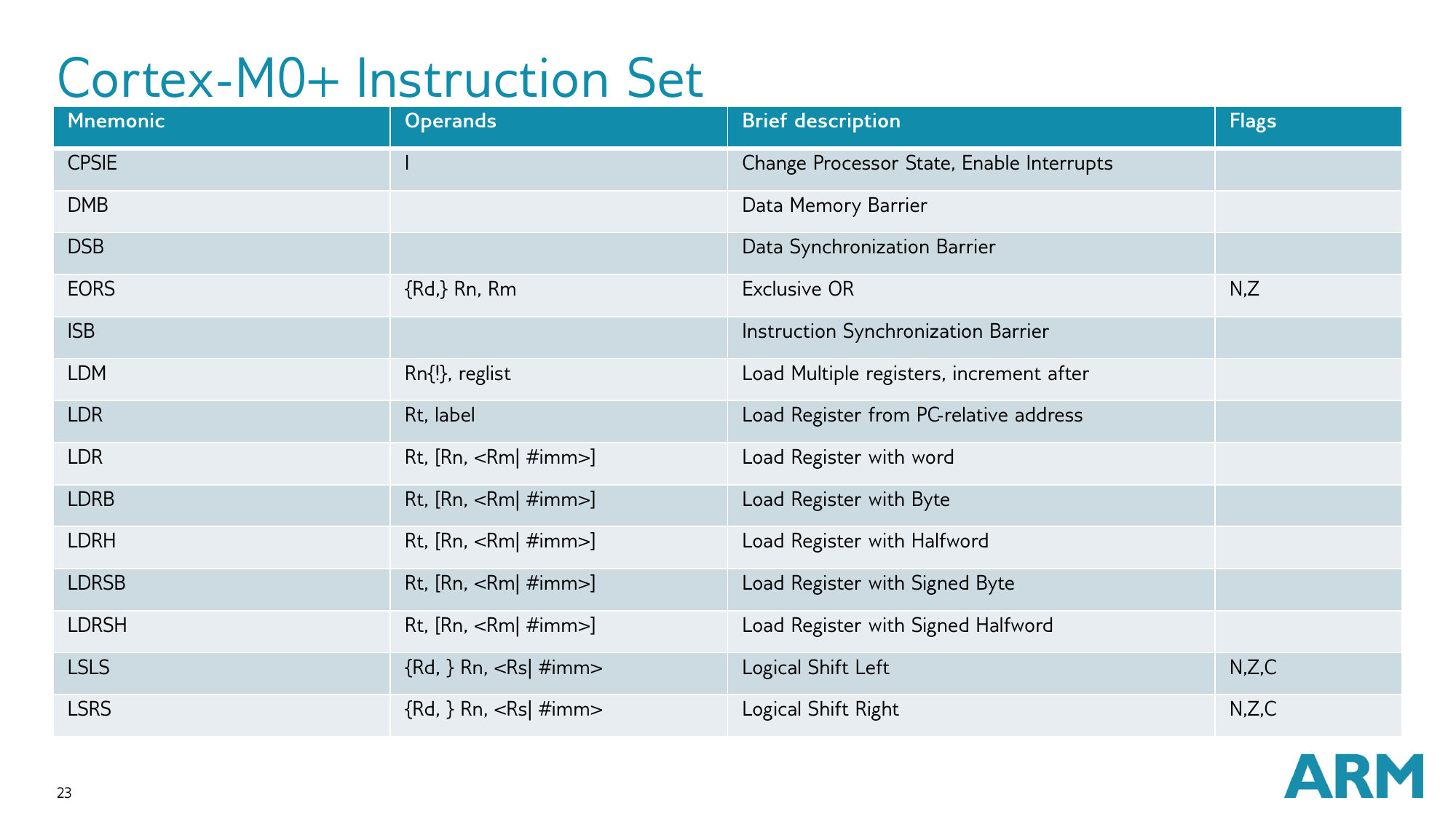

# Cortex-M0+ Instruction Set
| Mnemonic | Operands | Brief description | Flags |
| --- | --- | --- | --- |
| CPSIE | I | Change Processor State, Enable Interrupts |  |
| DMB |  | Data Memory Barrier |  |
| DSB |  | Data Synchronization Barrier |  |
| EORS | {Rd,} Rn, Rm | Exclusive OR | N,Z |
| ISB |  | Instruction Synchronization Barrier |  |
| LDM | Rn{!}, reglist | Load Multiple registers, increment after |  |
| LDR | Rt, label | Load Register from PC-relative address |  |
| LDR | Rt, [Rn, <Rm| #imm>] | Load Register with word |  |
| LDRB | Rt, [Rn, <Rm| #imm>] | Load Register with Byte |  |
| LDRH | Rt, [Rn, <Rm| #imm>] | Load Register with Halfword |  |
| LDRSB | Rt, [Rn, <Rm| #imm>] | Load Register with Signed Byte |  |
| LDRSH | Rt, [Rn, <Rm| #imm>] | Load Register with Signed Halfword |  |
| LSLS | {Rd, } Rn, <Rs| #imm> | Logical Shift Left | N,Z,C |
| LSRS | {Rd, } Rn, <Rs| #imm> | Logical Shift Right | N,Z,C |